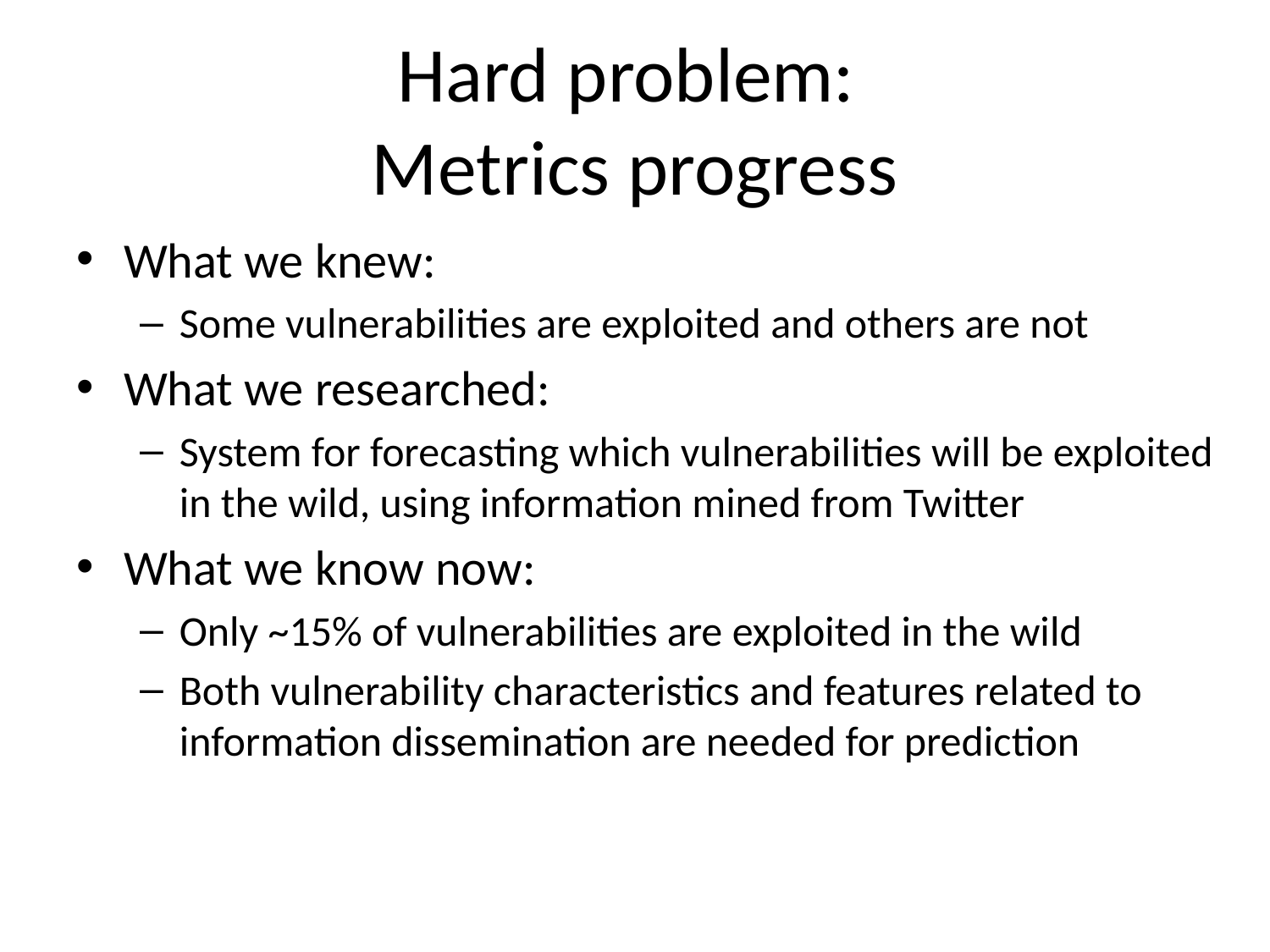

# Hard problem: Metrics progress
What we knew:
Some vulnerabilities are exploited and others are not
What we researched:
System for forecasting which vulnerabilities will be exploited in the wild, using information mined from Twitter
What we know now:
Only ~15% of vulnerabilities are exploited in the wild
Both vulnerability characteristics and features related to information dissemination are needed for prediction